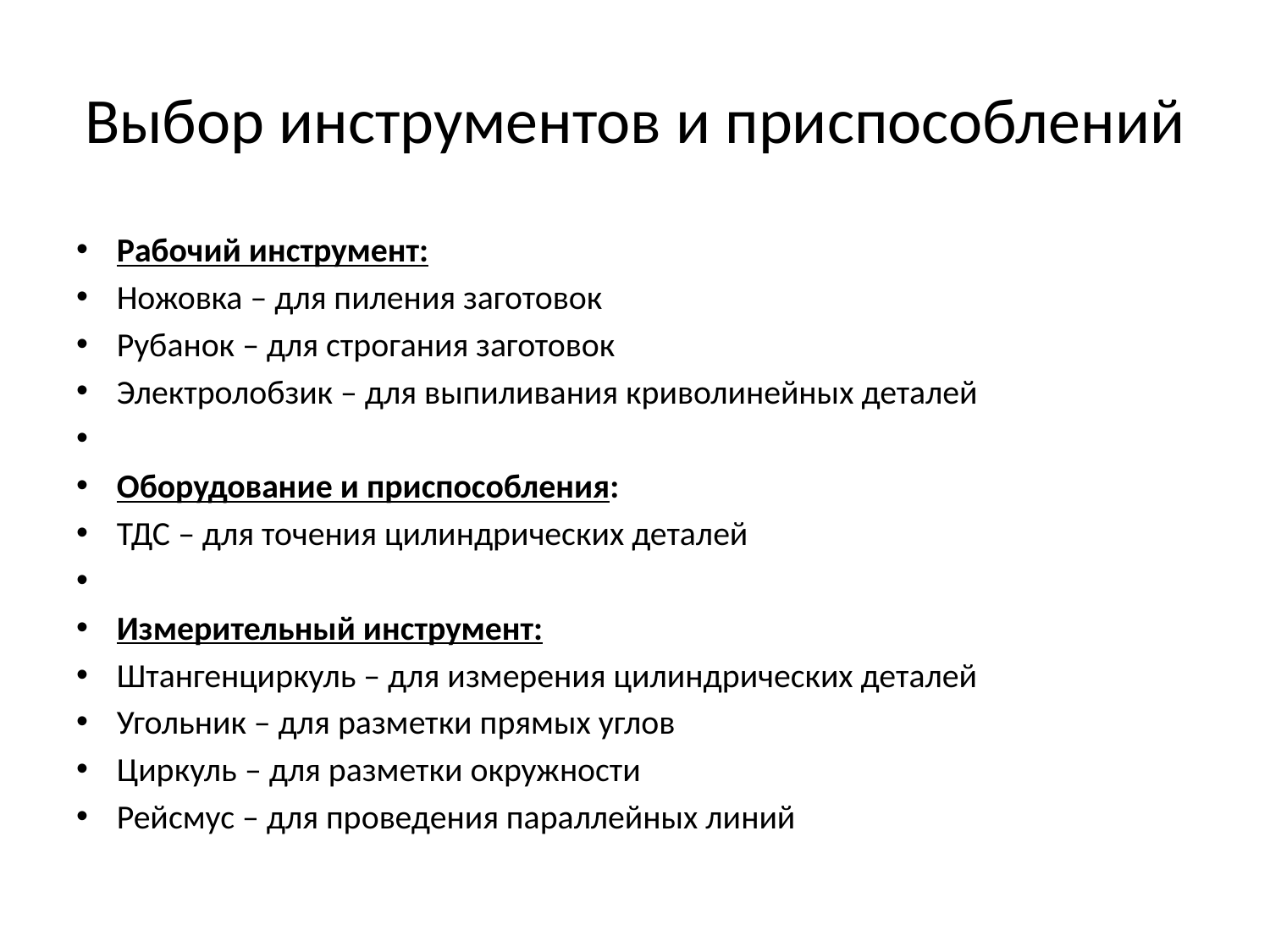

# Выбор инструментов и приспособлений
Рабочий инструмент:
Ножовка – для пиления заготовок
Рубанок – для строгания заготовок
Электролобзик – для выпиливания криволинейных деталей

Оборудование и приспособления:
ТДС – для точения цилиндрических деталей

Измерительный инструмент:
Штангенциркуль – для измерения цилиндрических деталей
Угольник – для разметки прямых углов
Циркуль – для разметки окружности
Рейсмус – для проведения параллейных линий